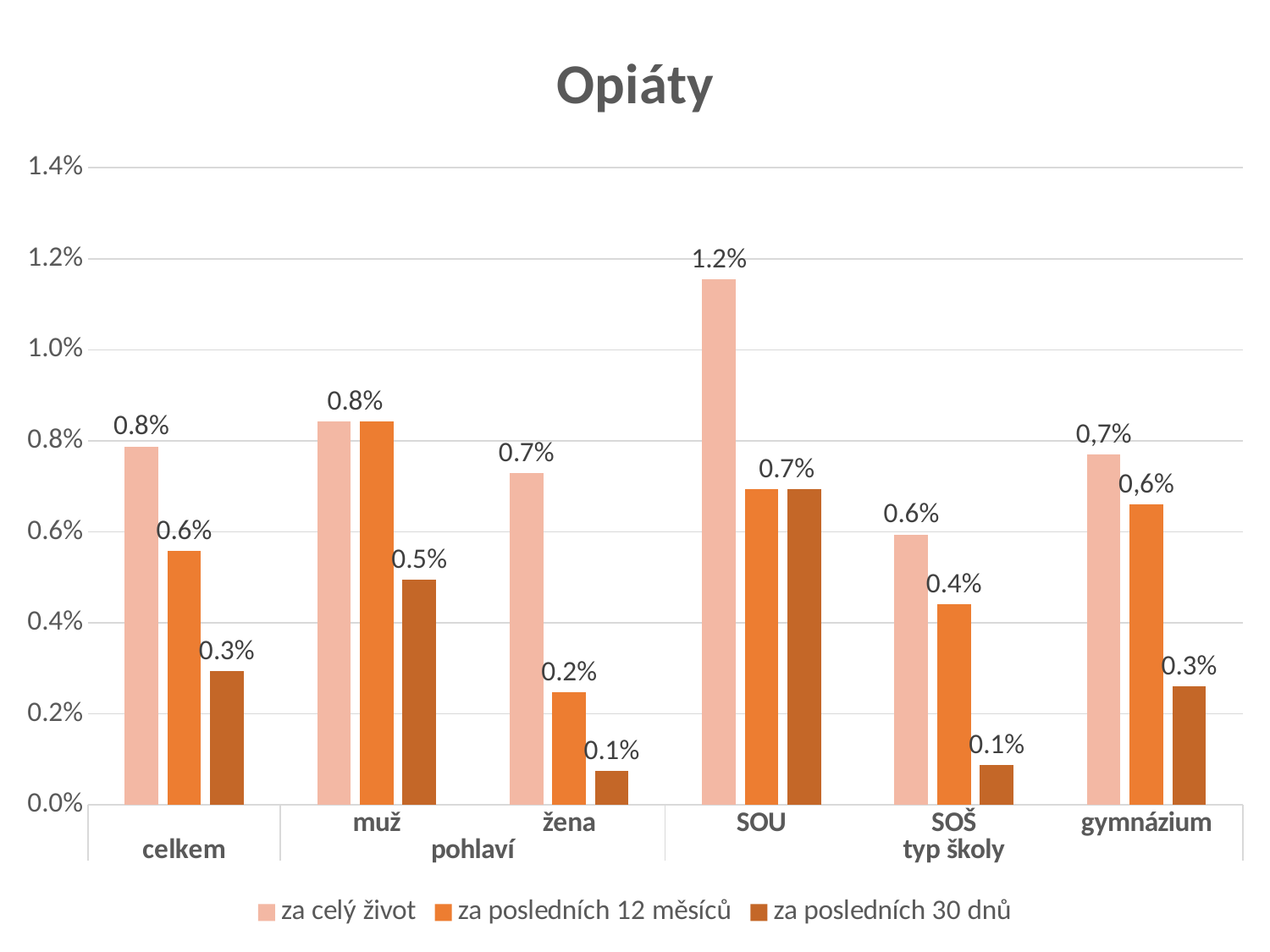

### Chart: Opiáty

| Category | za celý život | za posledních 12 měsíců | za posledních 30 dnů |
|---|---|---|---|
|  | 0.007877028682855648 | 0.005573187283939081 | 0.002933541432639757 |
| muž | 0.00842277724687296 | 0.00842277724687296 | 0.0049492062183498255 |
| žena | 0.007283562370083627 | 0.002474442257903551 | 0.000741636172542868 |
| SOU | 0.01154263271960197 | 0.006936400669472225 | 0.006936400669472225 |
| SOŠ | 0.005939982202385454 | 0.00440590477145504 | 0.0008789959812396296 |
| gymnázium | 0.007697847830775769 | 0.006605366783985085 | 0.0026023992941541256 |